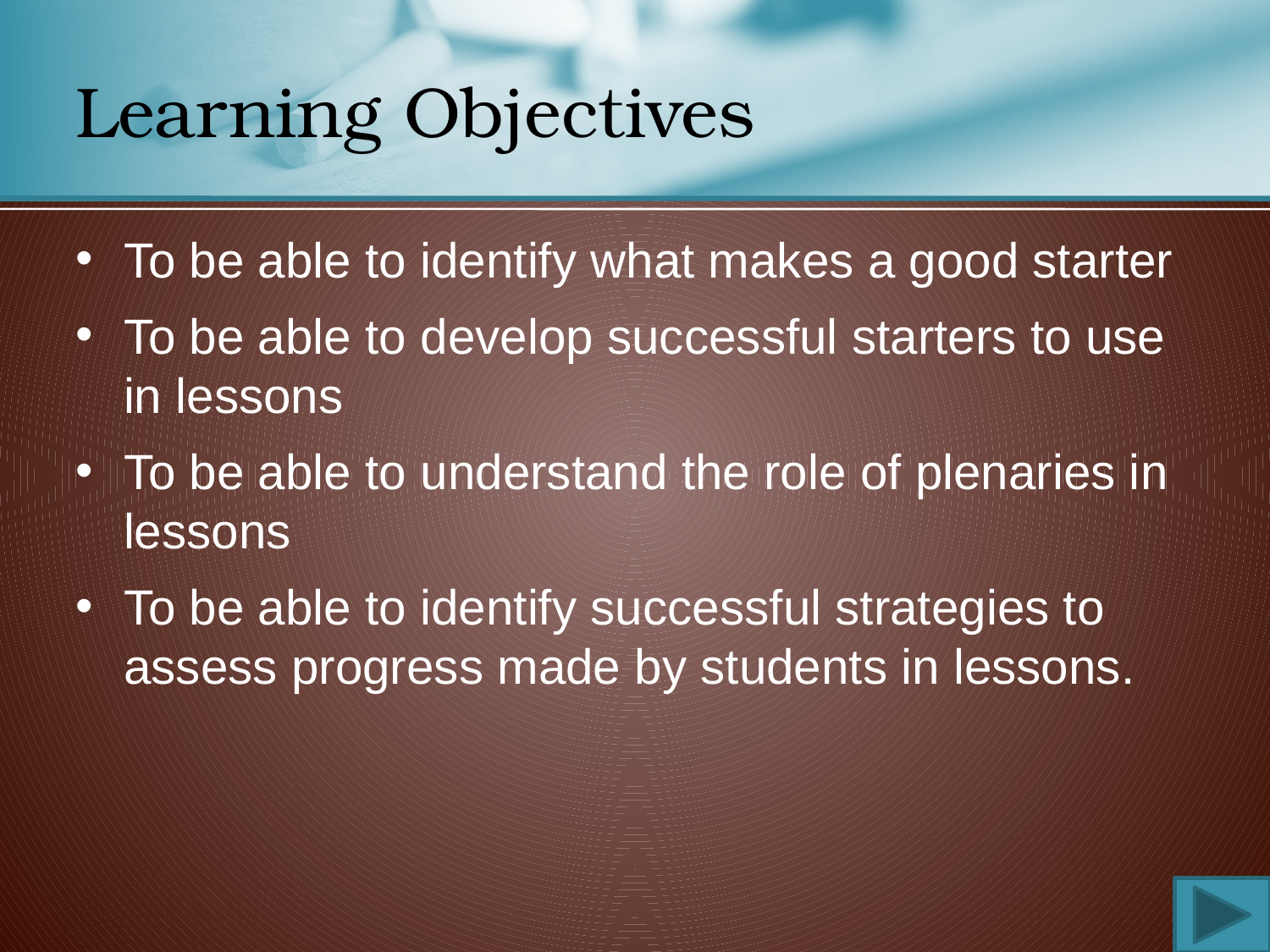

# Learning Objectives
To be able to identify what makes a good starter
To be able to develop successful starters to use in lessons
To be able to understand the role of plenaries in lessons
To be able to identify successful strategies to assess progress made by students in lessons.